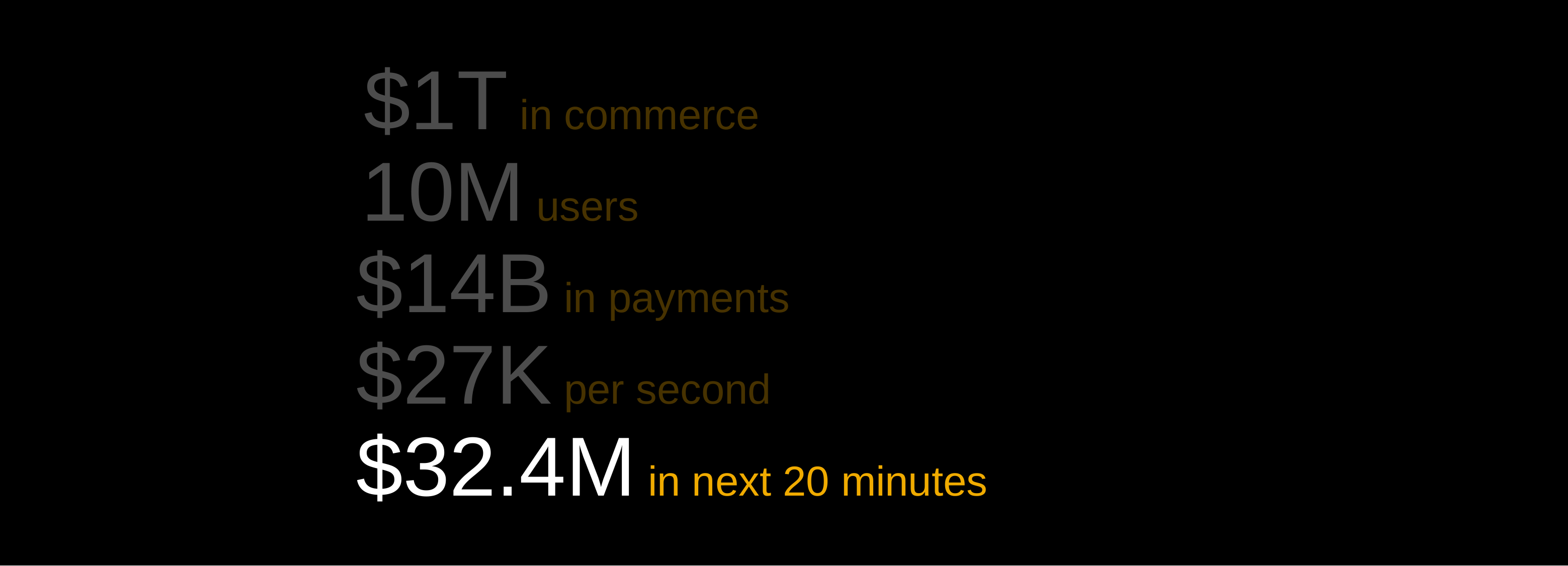

$1T in commerce

10M users

$14B in payments

$27K per second

$32.4M in next 20 minutes